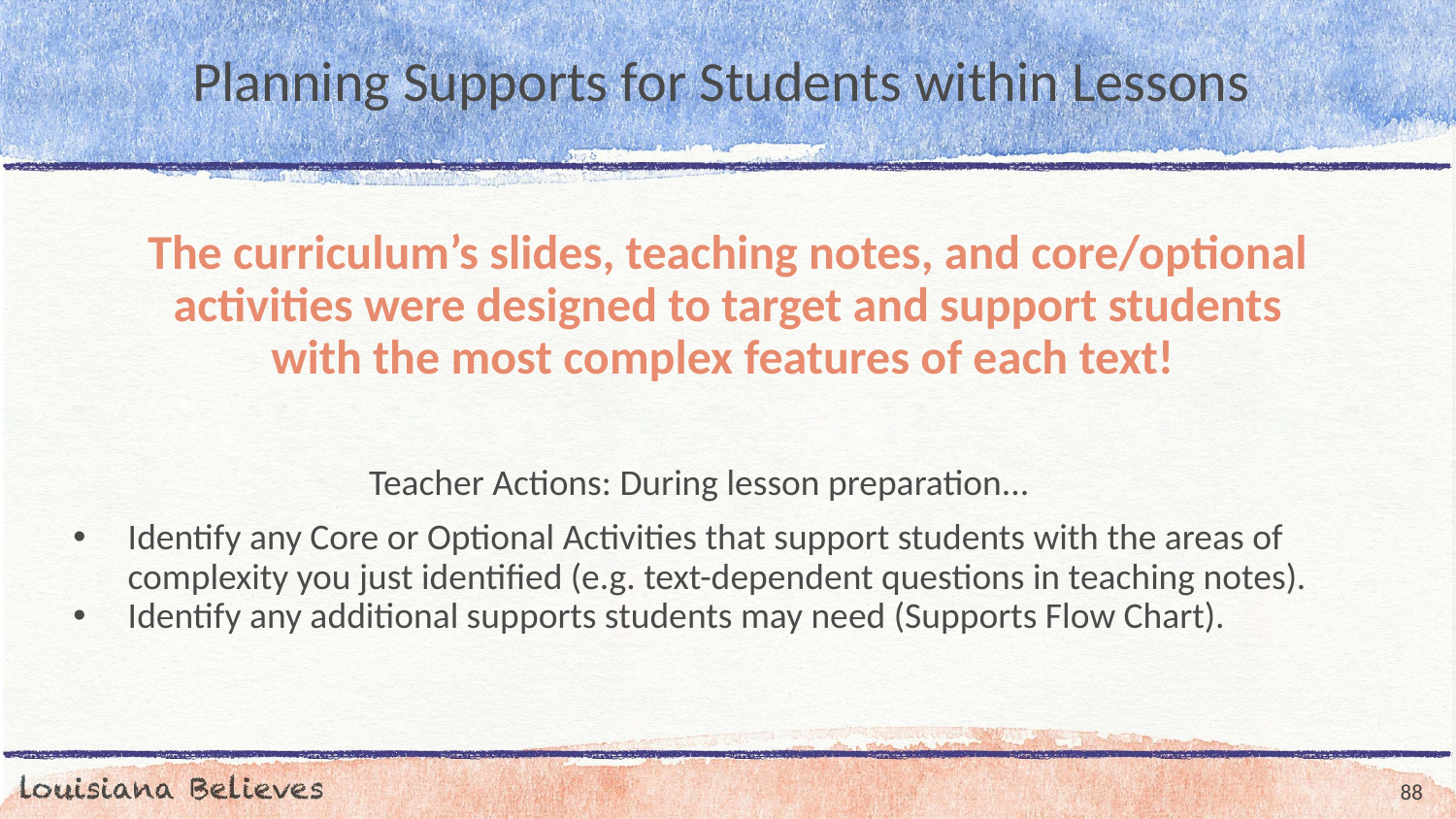

# Planning Supports for Students within Lessons
The curriculum’s slides, teaching notes, and core/optional activities were designed to target and support students with the most complex features of each text!
Teacher Actions: During lesson preparation...
Identify any Core or Optional Activities that support students with the areas of complexity you just identified (e.g. text-dependent questions in teaching notes).
Identify any additional supports students may need (Supports Flow Chart).